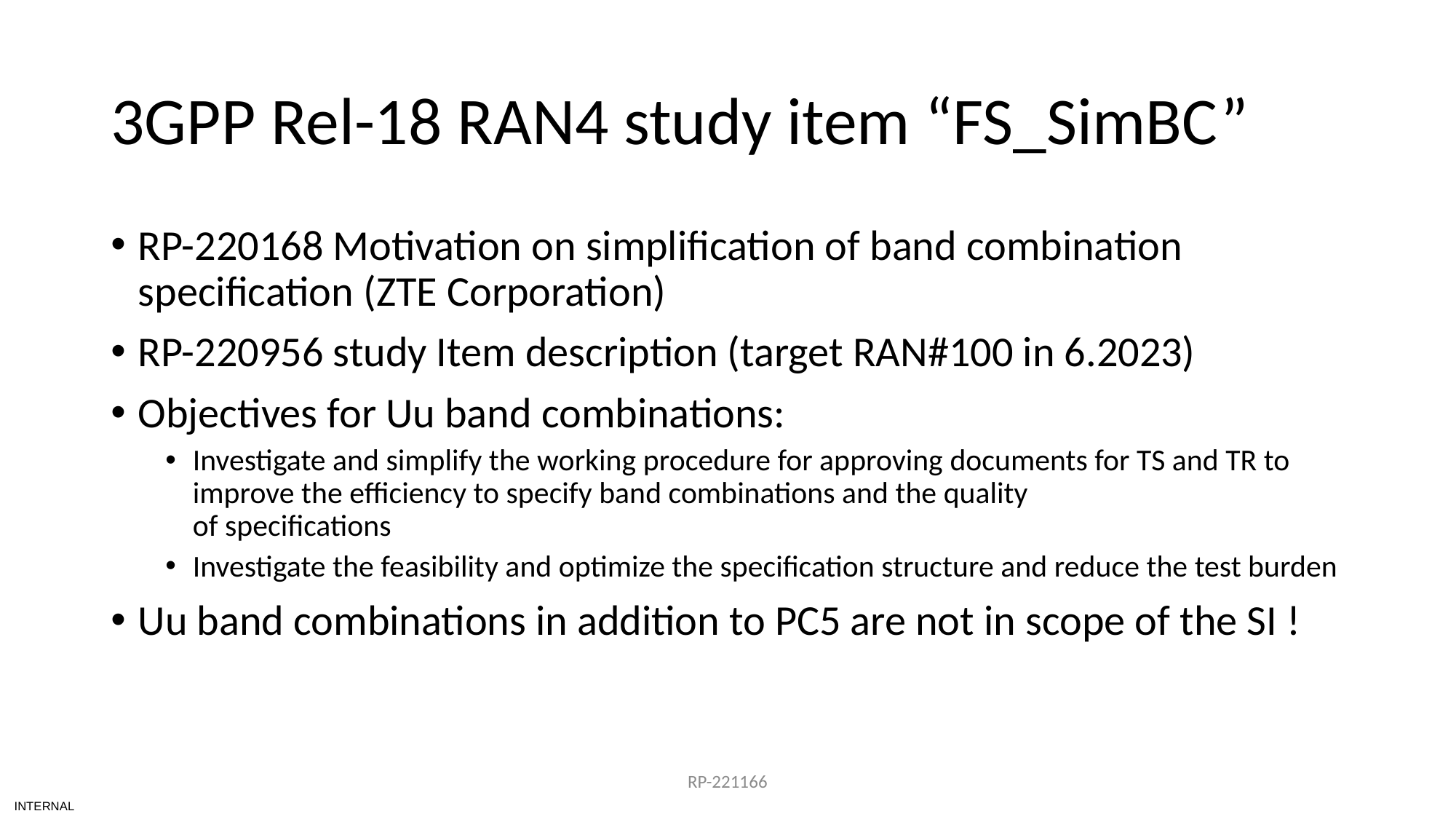

# 3GPP Rel-18 RAN4 study item “FS_SimBC”
RP-220168 Motivation on simplification of band combination specification (ZTE Corporation)
RP-220956 study Item description (target RAN#100 in 6.2023)
Objectives for Uu band combinations:
Investigate and simplify the working procedure for approving documents for TS and TR to improve the efficiency to specify band combinations and the quality
of specifications
Investigate the feasibility and optimize the specification structure and reduce the test burden
Uu band combinations in addition to PC5 are not in scope of the SI !

RP-221166